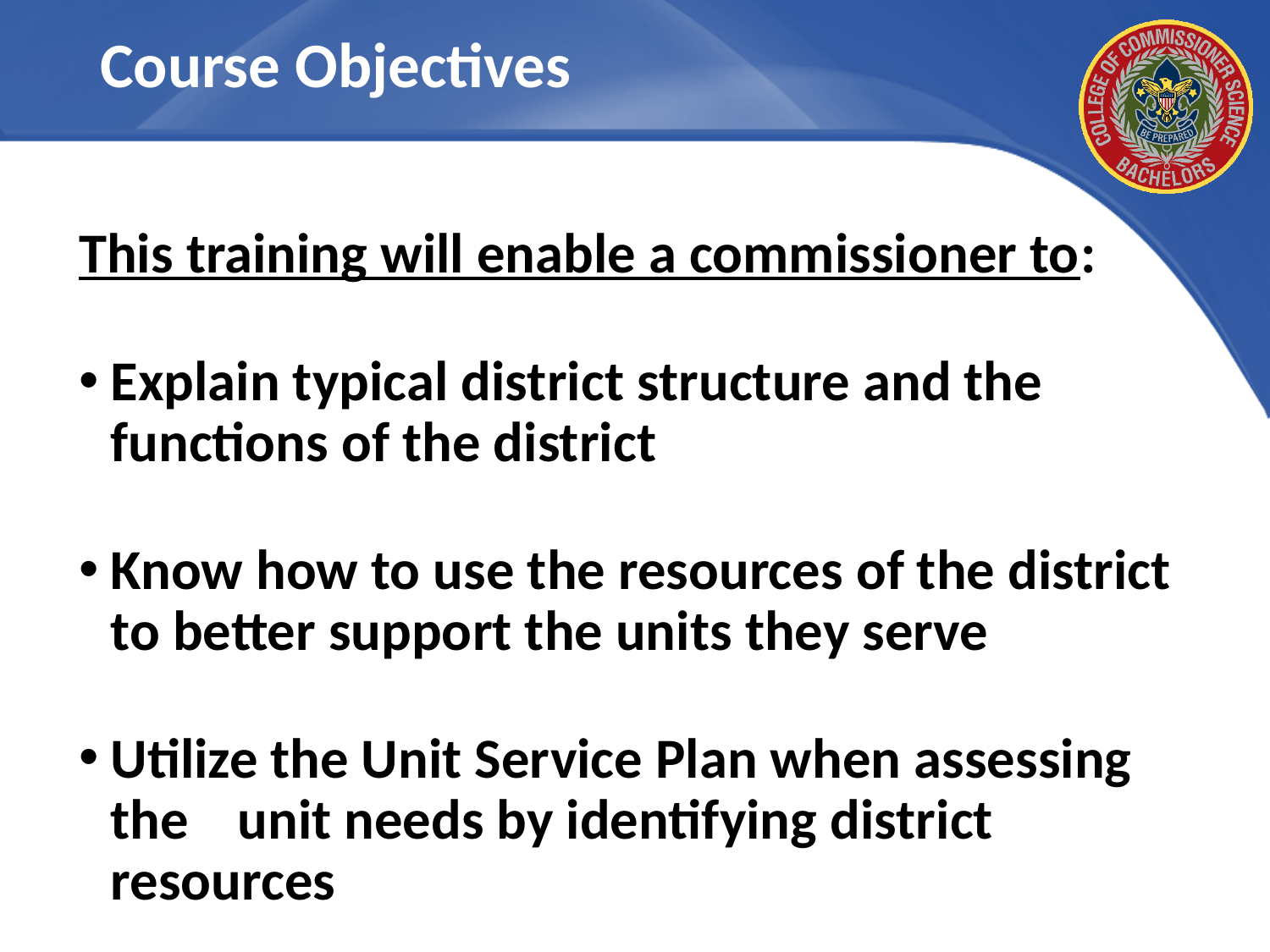

# Course Objectives
This training will enable a commissioner to:

Explain typical district structure and the 	functions of the district

Know how to use the resources of the district to better support the units they serve

Utilize the Unit Service Plan when assessing the 	unit needs by identifying district resources